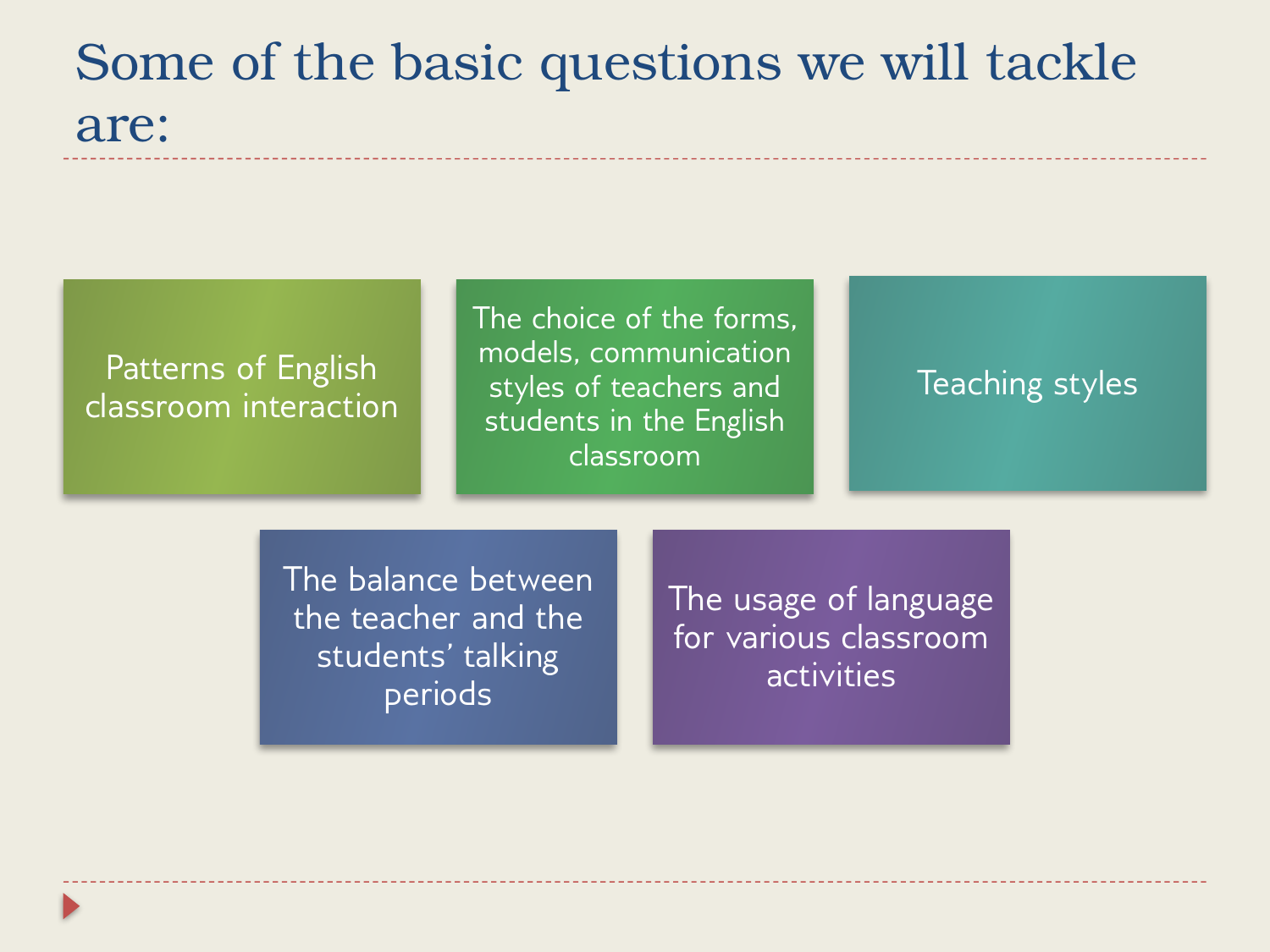

# Some of the basic questions we will tackle are:
Patterns of English classroom interaction
The choice of the forms, models, communication styles of teachers and students in the English classroom
Teaching styles
The balance between the teacher and the students’ talking periods
The usage of language for various classroom activities